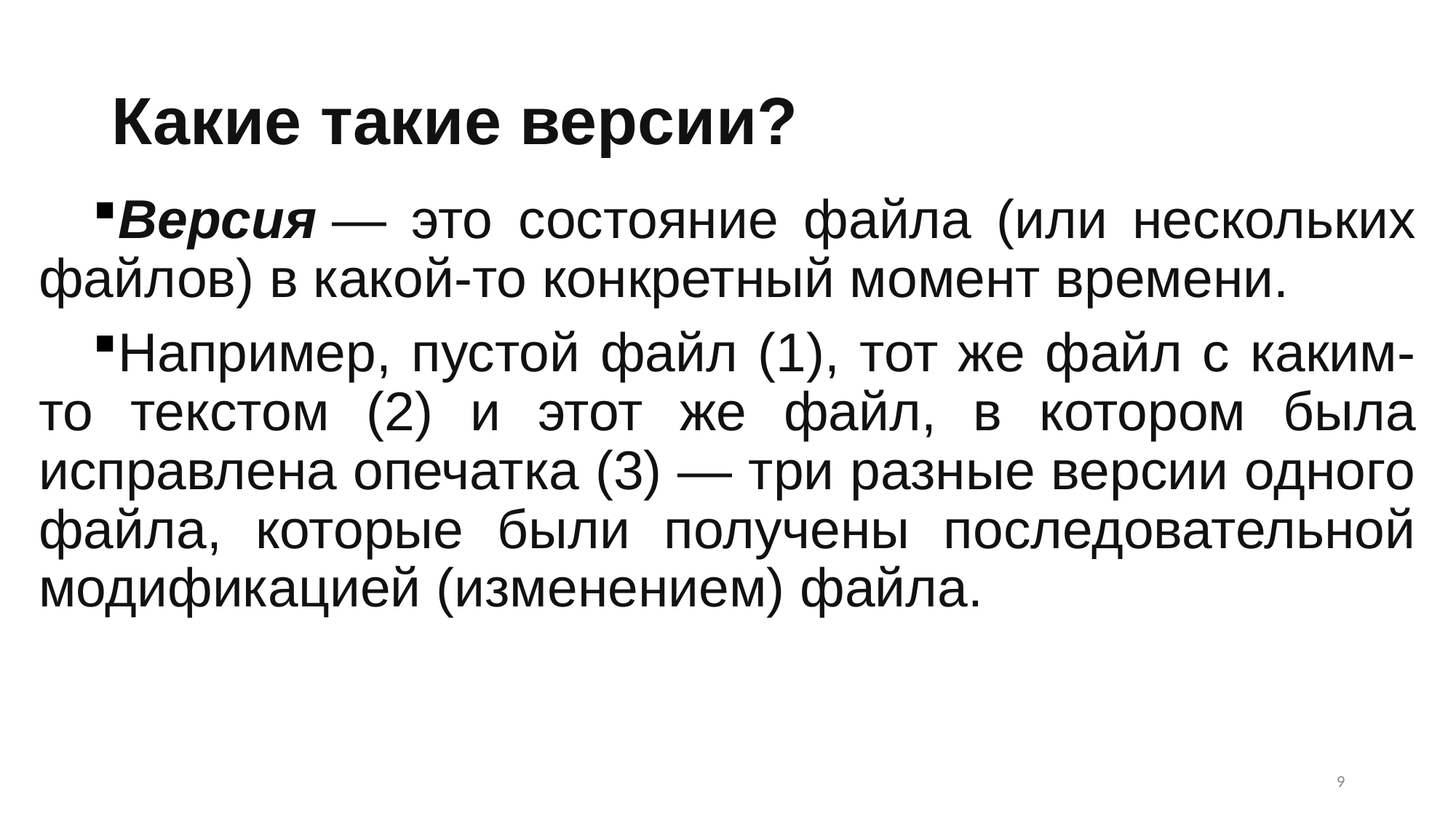

# Какие такие версии?
Версия — это состояние файла (или нескольких файлов) в какой-то конкретный момент времени.
Например, пустой файл (1), тот же файл с каким-то текстом (2) и этот же файл, в котором была исправлена опечатка (3) — три разные версии одного файла, которые были получены последовательной модификацией (изменением) файла.
9